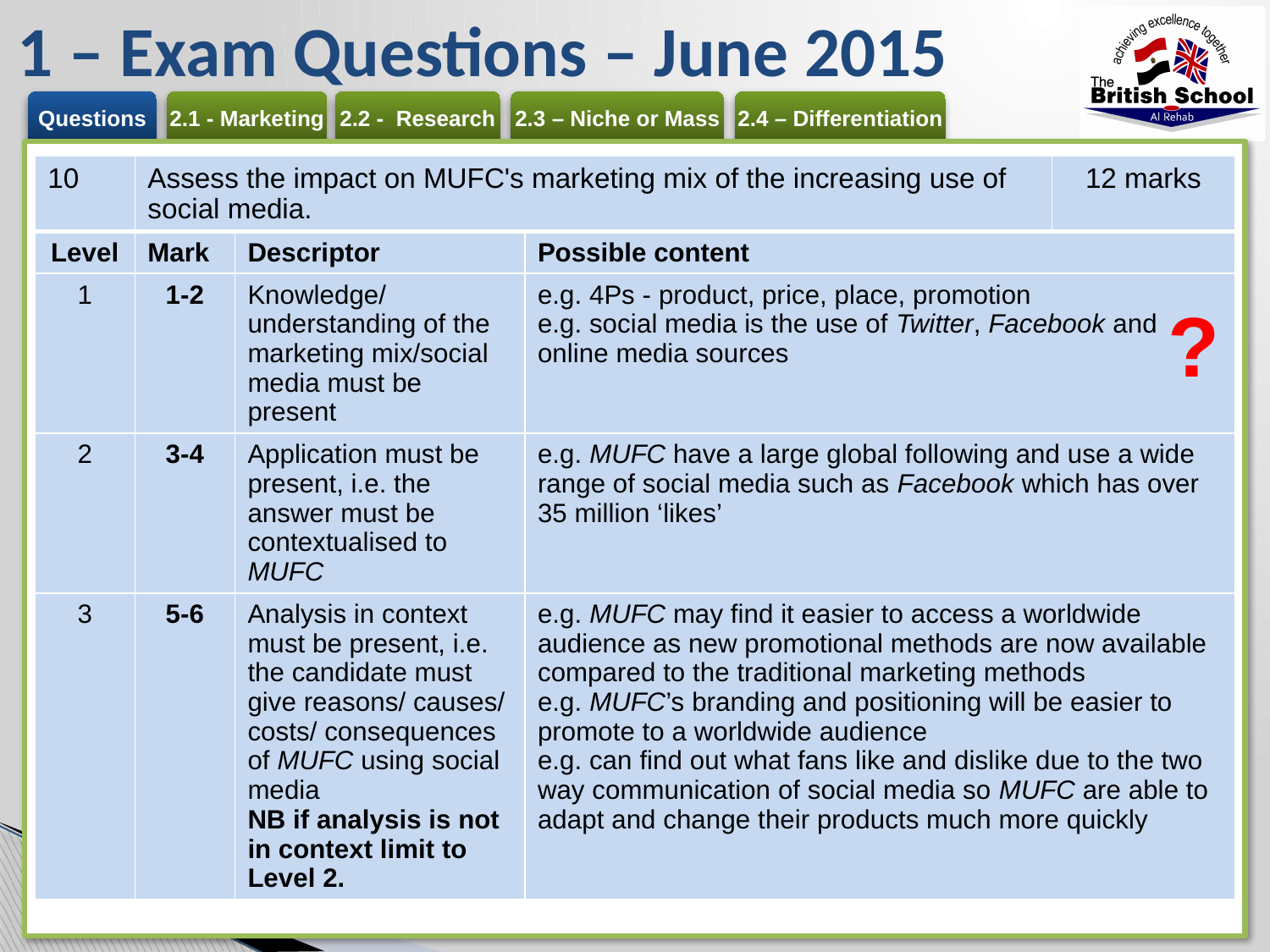

# 1 – Exam Questions – June 2015
| 10 | Assess the impact on MUFC's marketing mix of the increasing use of social media. |  |  | 12 marks |
| --- | --- | --- | --- | --- |
| Level | Mark | Descriptor | Possible content |  |
| 1 | 1-2 | Knowledge/understanding of the marketing mix/social media must be present | e.g. 4Ps - product, price, place, promotion e.g. social media is the use of Twitter, Facebook and online media sources |  |
| 2 | 3-4 | Application must be present, i.e. the answer must be contextualised to MUFC | e.g. MUFC have a large global following and use a wide range of social media such as Facebook which has over 35 million ‘likes’ |  |
| 3 | 5-6 | Analysis in context must be present, i.e. the candidate must give reasons/ causes/ costs/ consequences of MUFC using social media NB if analysis is not in context limit to Level 2. | e.g. MUFC may find it easier to access a worldwide audience as new promotional methods are now available compared to the traditional marketing methods e.g. MUFC’s branding and positioning will be easier to promote to a worldwide audience e.g. can find out what fans like and dislike due to the two way communication of social media so MUFC are able to adapt and change their products much more quickly |  |
?